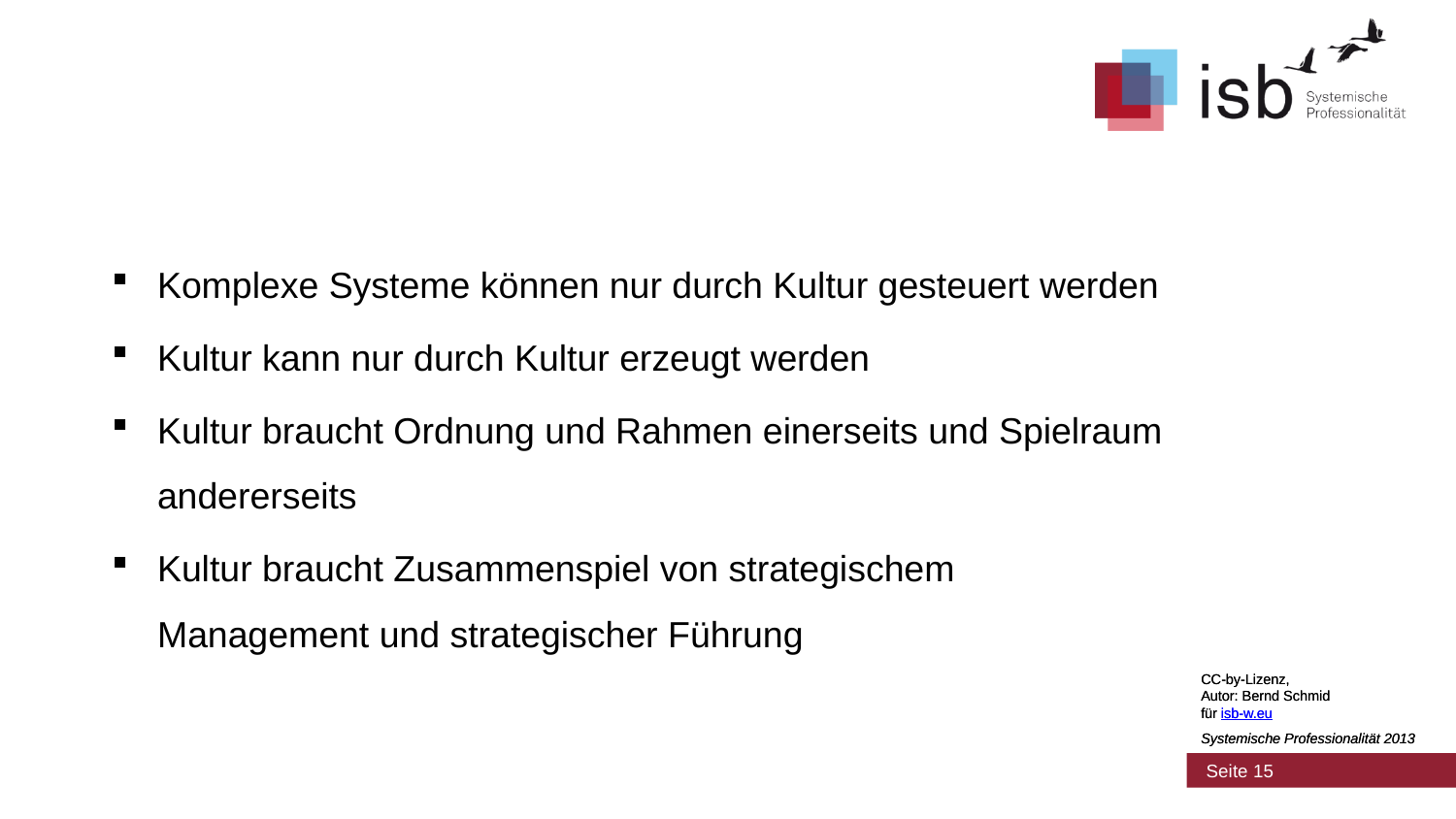

#
Komplexe Systeme können nur durch Kultur gesteuert werden
Kultur kann nur durch Kultur erzeugt werden
Kultur braucht Ordnung und Rahmen einerseits und Spielraum andererseits
Kultur braucht Zusammenspiel von strategischem Management und strategischer Führung

CC-by-Lizenz,
Autor: Bernd Schmid
für isb-w.eu
Systemische Professionalität 2013
 Seite 15